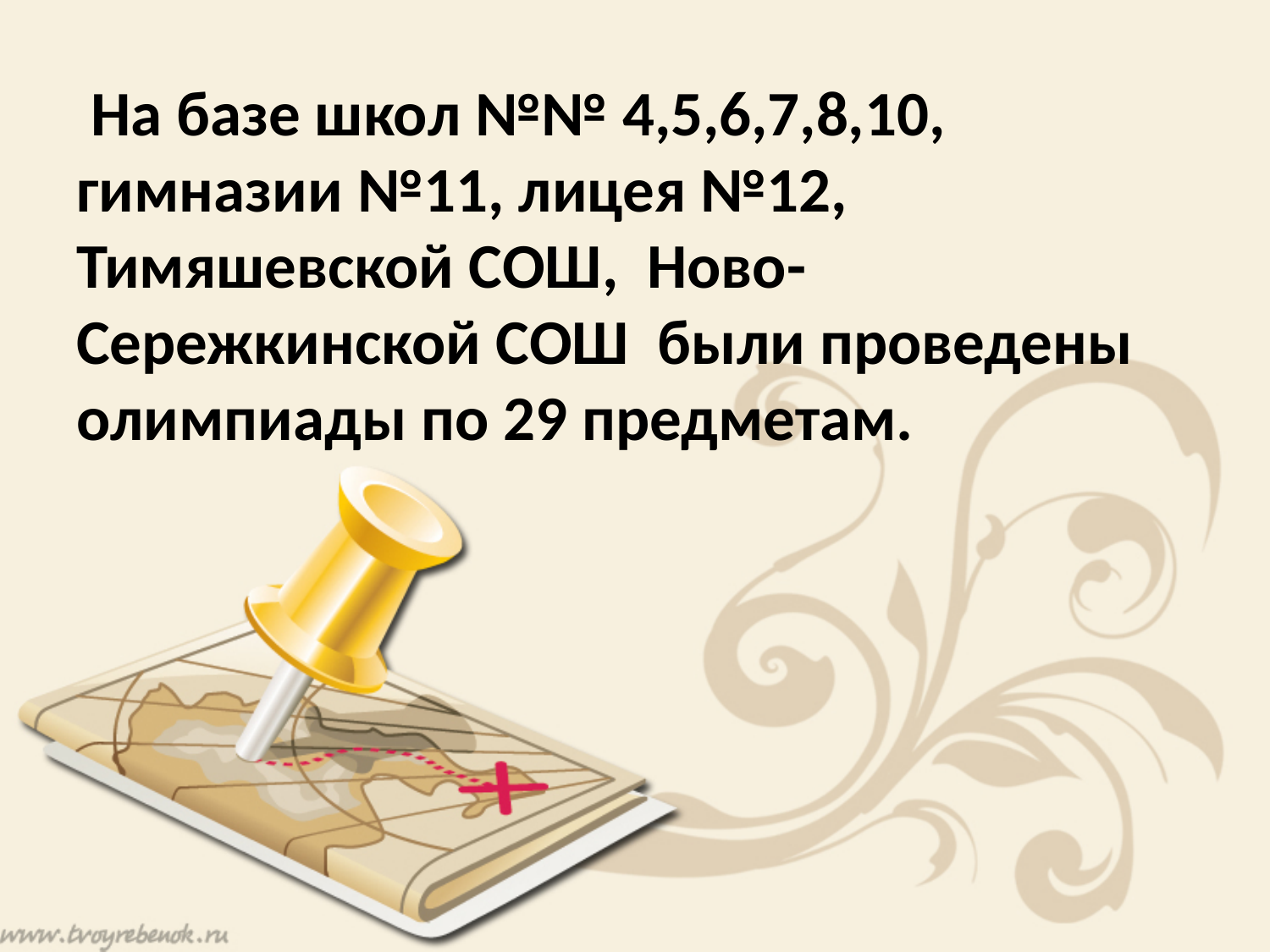

На базе школ №№ 4,5,6,7,8,10, гимназии №11, лицея №12, Тимяшевской СОШ,  Ново-Сережкинской СОШ  были проведены   олимпиады по 29 предметам.